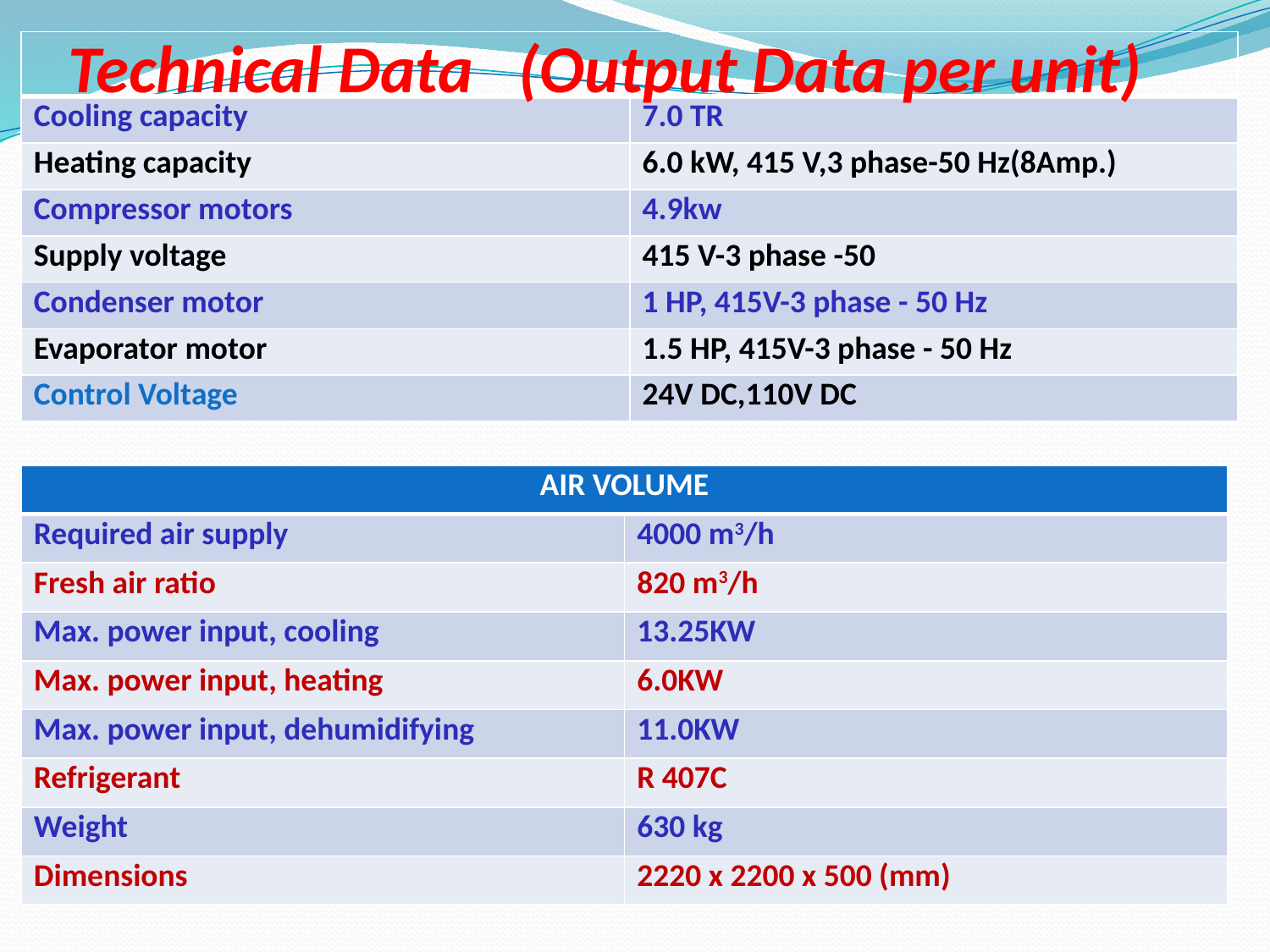

|  |  |
| --- | --- |
| Cooling capacity | 7.0 TR |
| Heating capacity | 6.0 kW, 415 V,3 phase-50 Hz(8Amp.) |
| Compressor motors | 4.9kw |
| Supply voltage | 415 V-3 phase -50 |
| Condenser motor | 1 HP, 415V-3 phase - 50 Hz |
| Evaporator motor | 1.5 HP, 415V-3 phase - 50 Hz |
| Control Voltage | 24V DC,110V DC |
# Technical Data   (Output Data per unit)
| AIR VOLUME |  |
| --- | --- |
| Required air supply | 4000 m3/h |
| Fresh air ratio | 820 m3/h |
| Max. power input, cooling | 13.25KW |
| Max. power input, heating | 6.0KW |
| Max. power input, dehumidifying | 11.0KW |
| Refrigerant | R 407C |
| Weight | 630 kg |
| Dimensions | 2220 x 2200 x 500 (mm) |